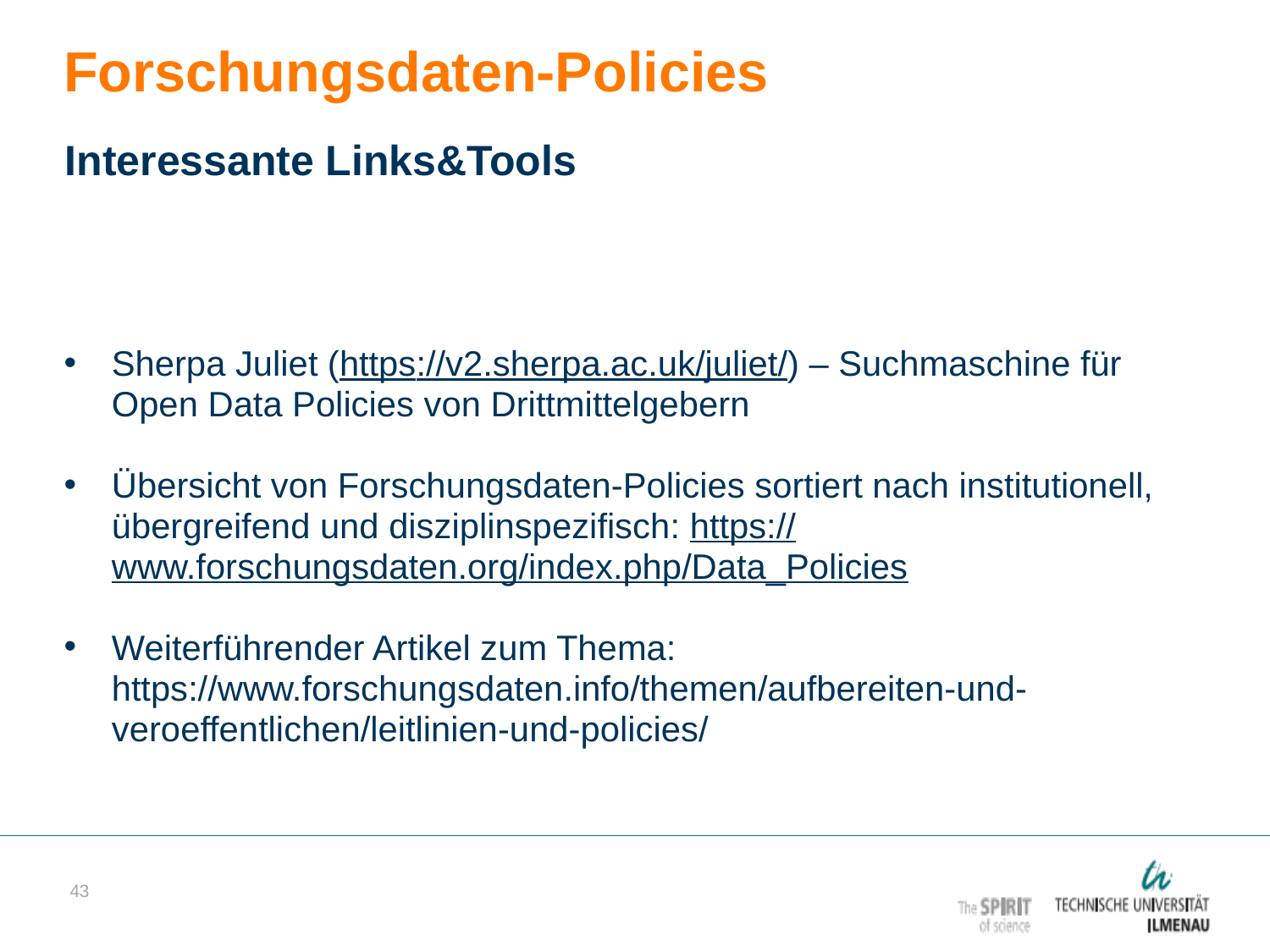

Forschungsdaten-Policies
Interessante Links&Tools

Sherpa Juliet (https://v2.sherpa.ac.uk/juliet/) – Suchmaschine für Open Data Policies von Drittmittelgebern

Übersicht von Forschungsdaten-Policies sortiert nach institutionell, übergreifend und disziplinspezifisch: https://www.forschungsdaten.org/index.php/Data_Policies

Weiterführender Artikel zum Thema: https://www.forschungsdaten.info/themen/aufbereiten-und-veroeffentlichen/leitlinien-und-policies/

 43